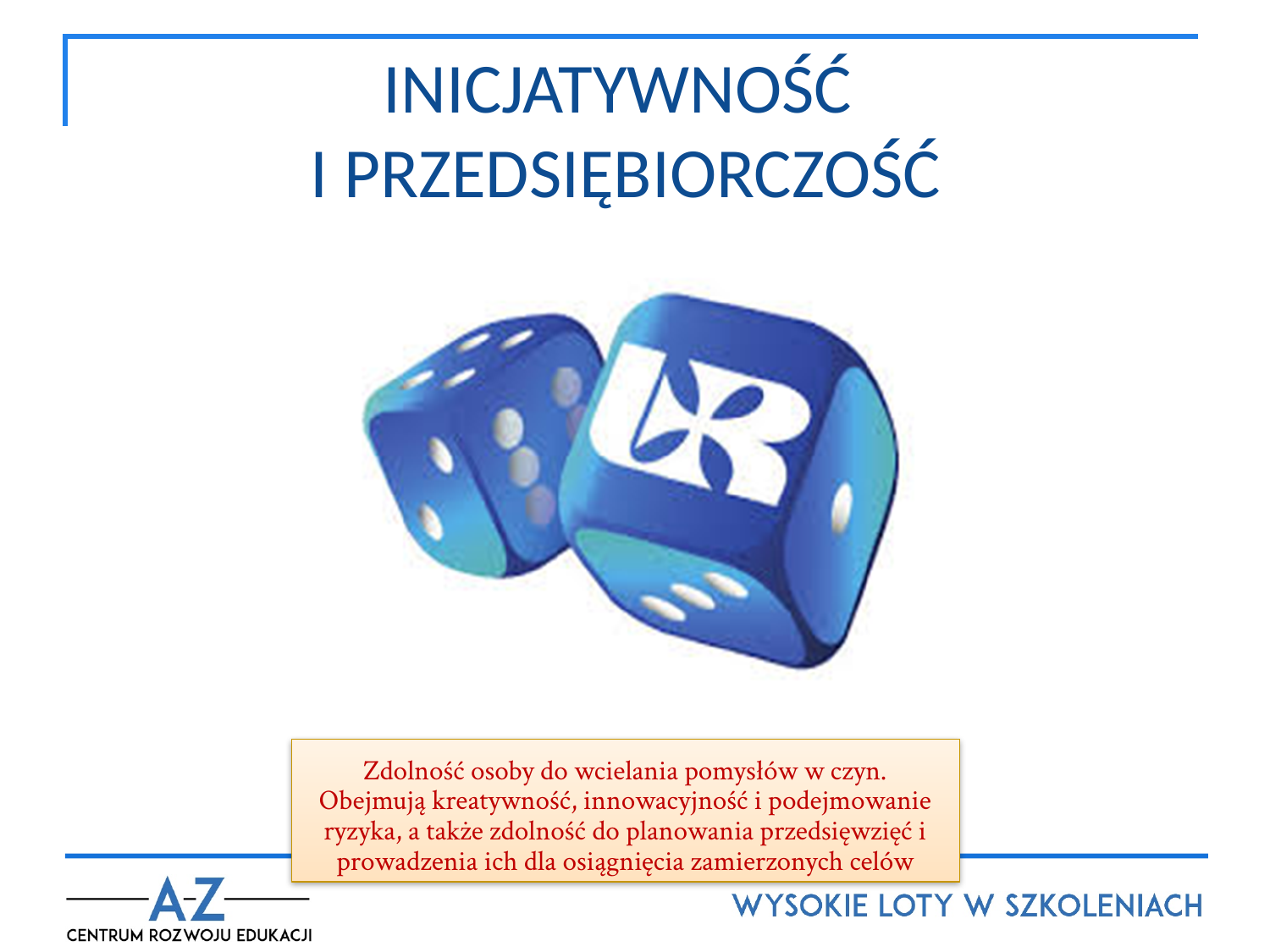

# INICJATYWNOŚĆ I PRZEDSIĘBIORCZOŚĆ
Zdolność osoby do wcielania pomysłów w czyn. Obejmują kreatywność, innowacyjność i podejmowanie ryzyka, a także zdolność do planowania przedsięwzięć i prowadzenia ich dla osiągnięcia zamierzonych celów